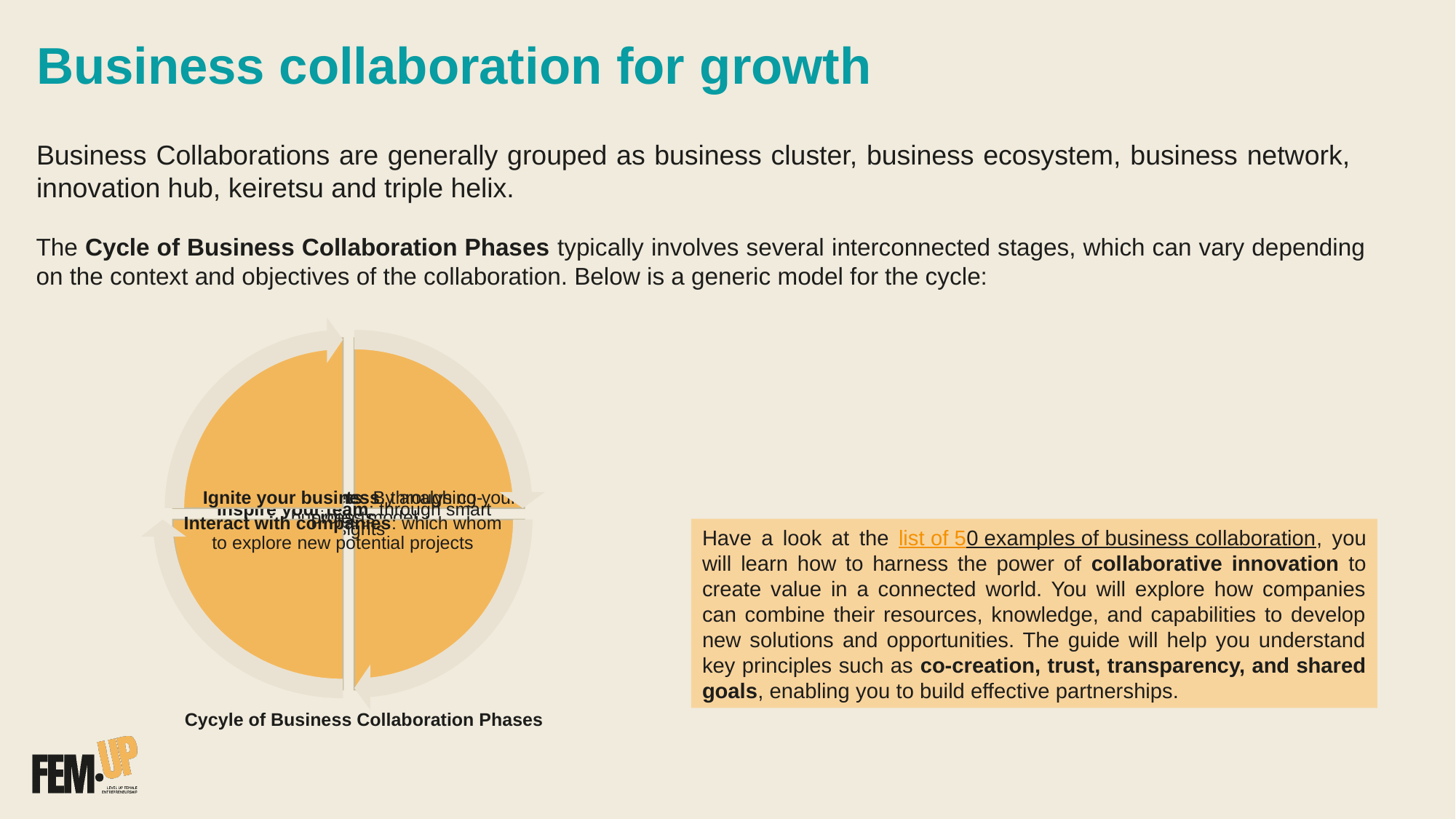

Business collaboration for growth
Business Collaborations are generally grouped as business cluster, business ecosystem, business network, innovation hub, keiretsu and triple helix.
The Cycle of Business Collaboration Phases typically involves several interconnected stages, which can vary depending on the context and objectives of the collaboration. Below is a generic model for the cycle:
Identify your assets: By analysing your business model
Inspire your team: through smart insights

Interact with companies: which whom to explore new potential projects
Ignite your business: through co-projects
Have a look at the list of 50 examples of business collaboration, you will learn how to harness the power of collaborative innovation to create value in a connected world. You will explore how companies can combine their resources, knowledge, and capabilities to develop new solutions and opportunities. The guide will help you understand key principles such as co-creation, trust, transparency, and shared goals, enabling you to build effective partnerships.
Cycyle of Business Collaboration Phases